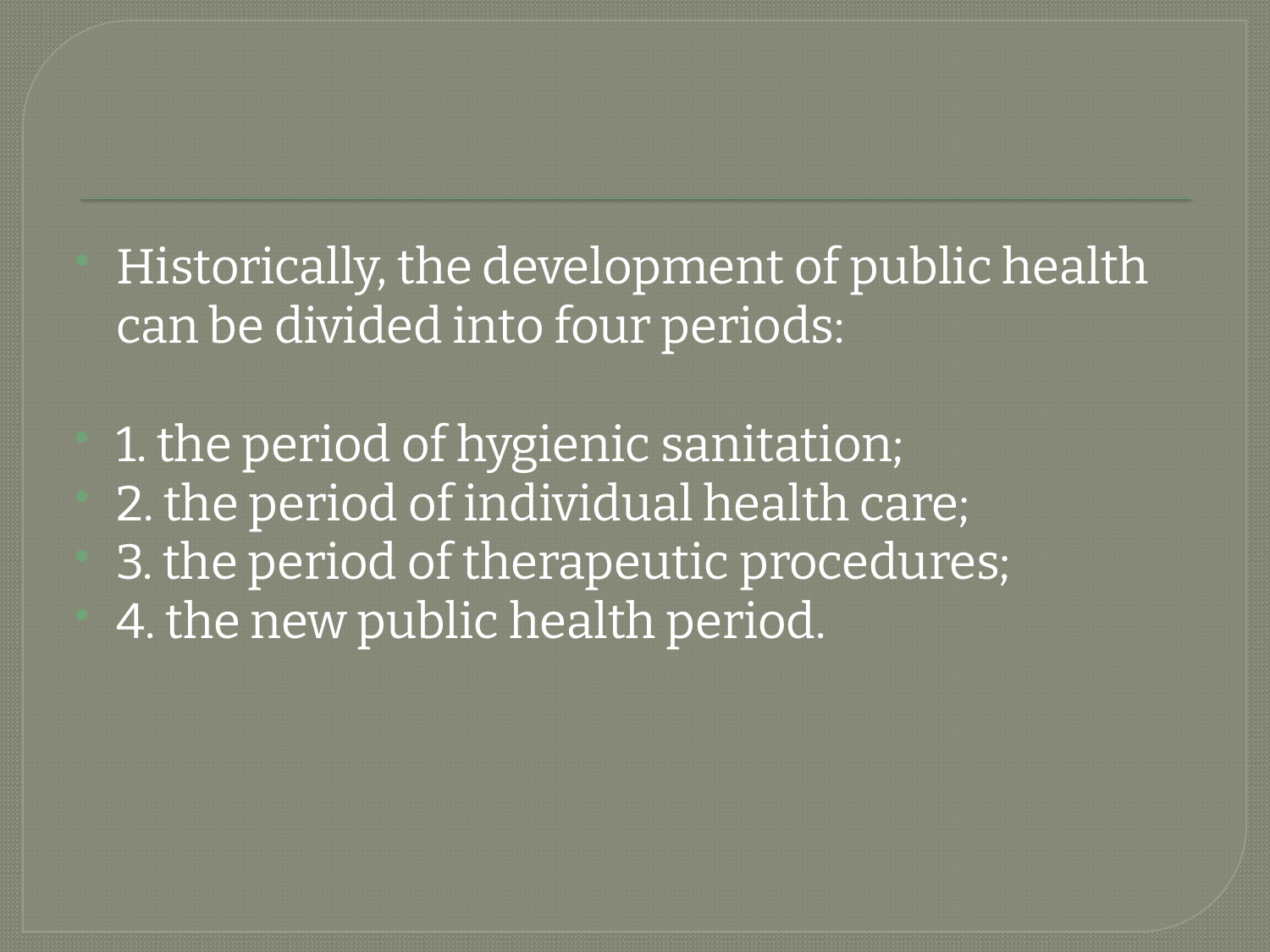

#
Historically, the development of public health can be divided into four periods:

1. the period of hygienic sanitation;
2. the period of individual health care;
3. the period of therapeutic procedures;
4. the new public health period.